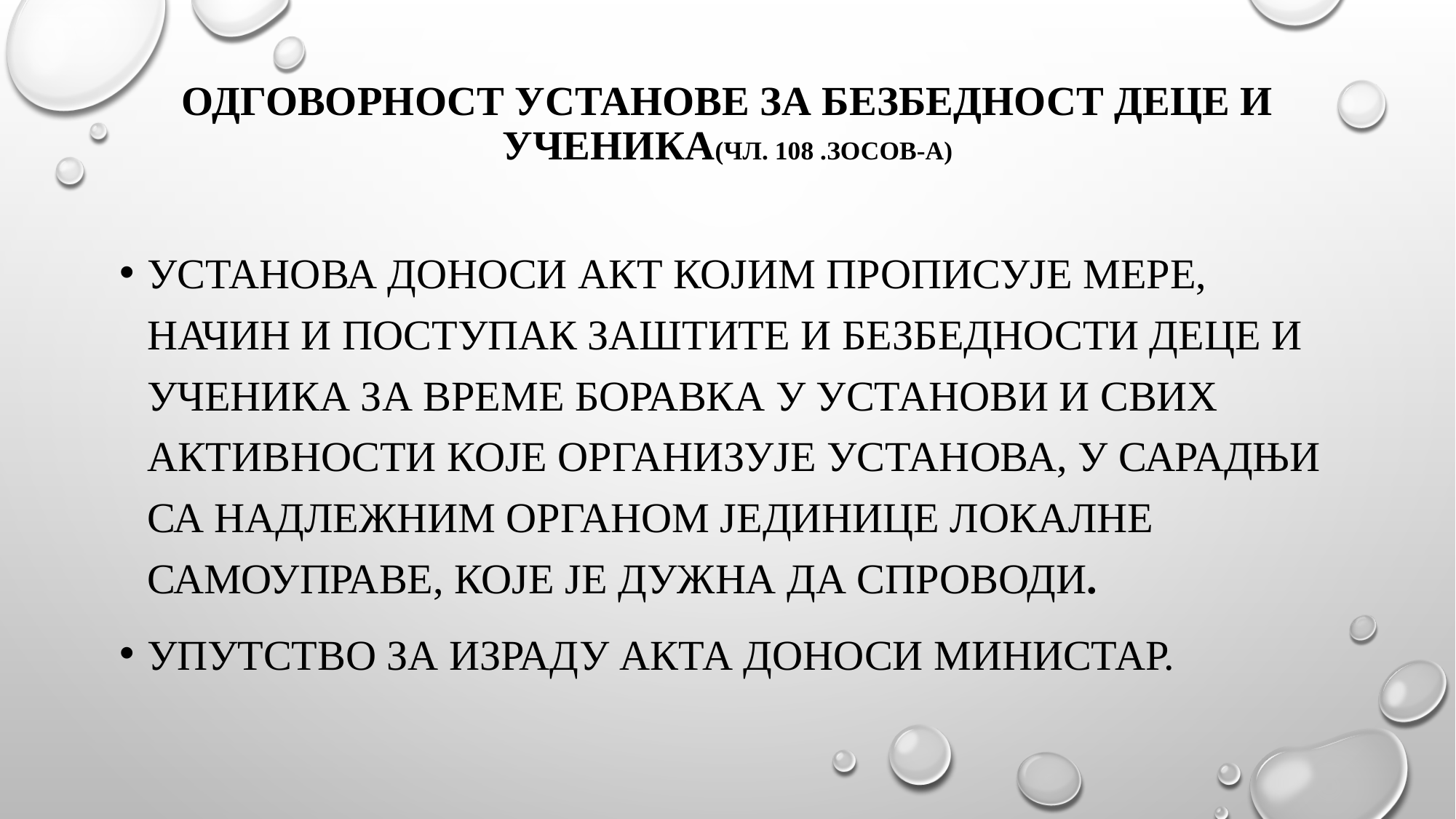

# Одговорност установе за безбедност деце и ученика(Чл. 108 .зосов-а)
Установа доноси акт којим прописује мере, начин и поступак заштите и безбедности деце и ученика за време боравка у установи и свих активности које организује установа, у сарадњи са надлежним органом јединице локалне самоуправе, које је дужна да спроводи.
Упутство за израду акта доноси министар.